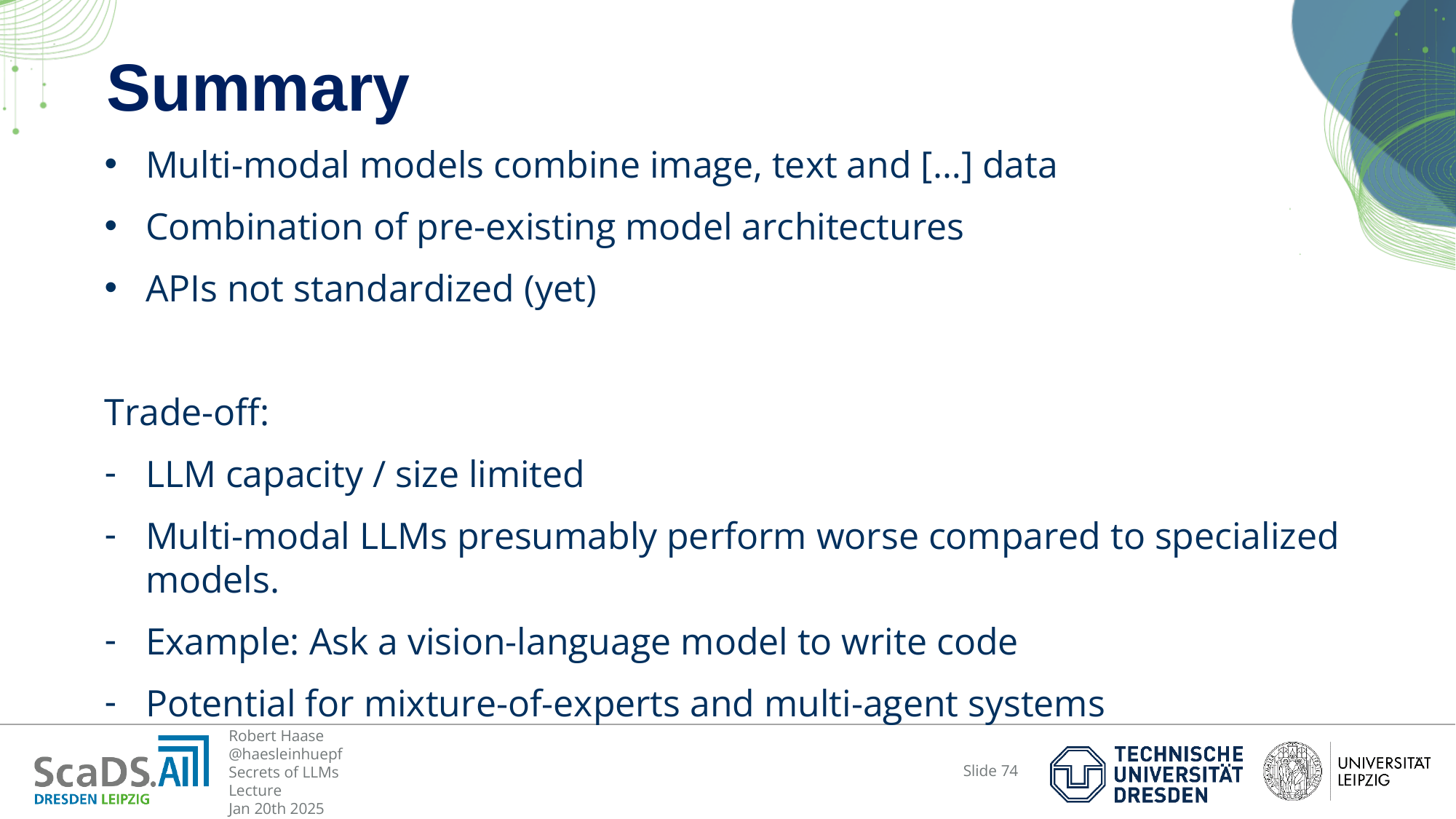

# Summary
Multi-modal models combine image, text and […] data
Combination of pre-existing model architectures
APIs not standardized (yet)

Trade-off:
LLM capacity / size limited
Multi-modal LLMs presumably perform worse compared to specialized models.
Example: Ask a vision-language model to write code
Potential for mixture-of-experts and multi-agent systems